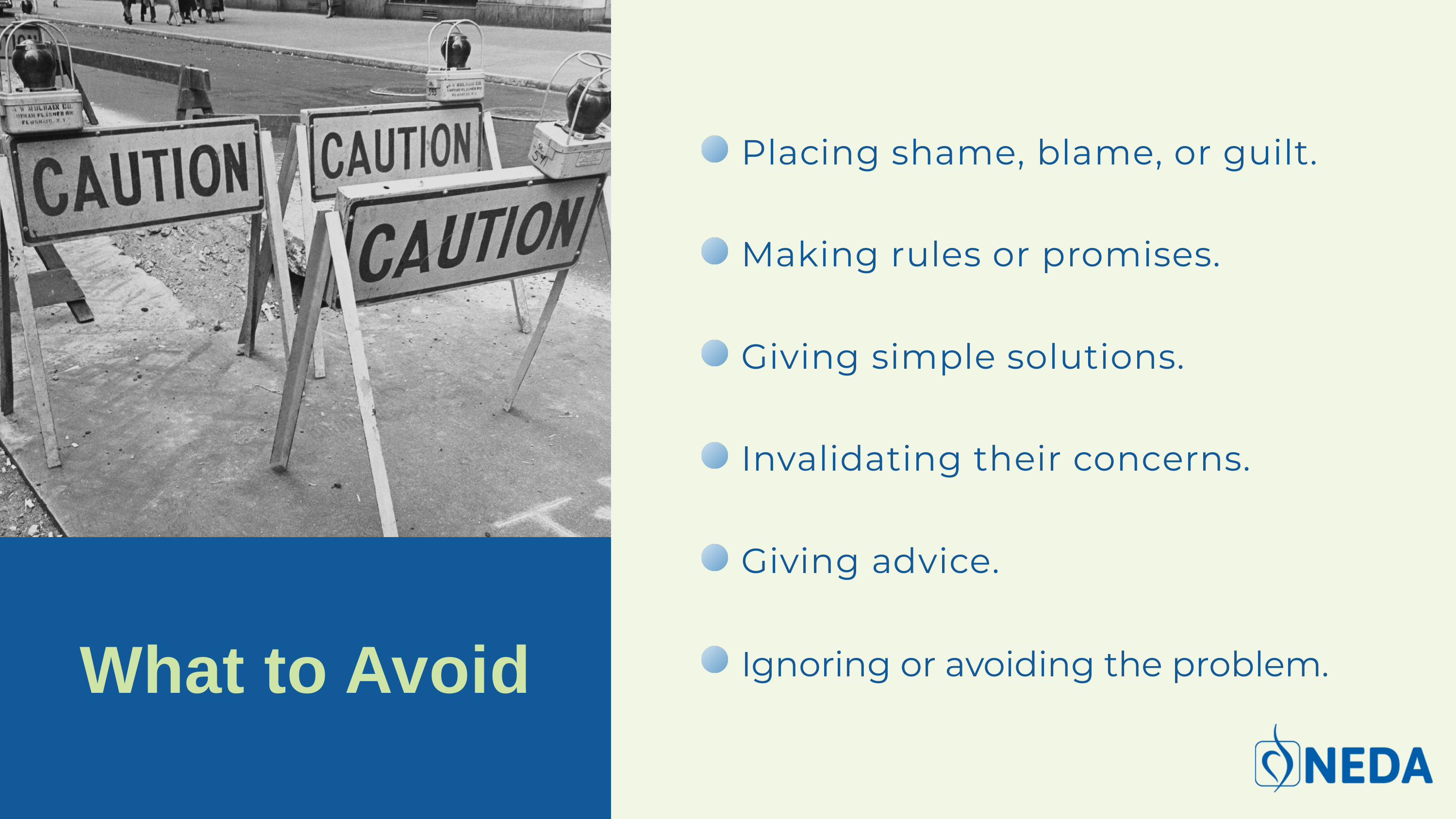

Placing shame, blame, or guilt.

Making rules or promises.

Giving simple solutions.

Invalidating their concerns.

Giving advice.

What to Avoid
Ignoring or avoiding the problem.